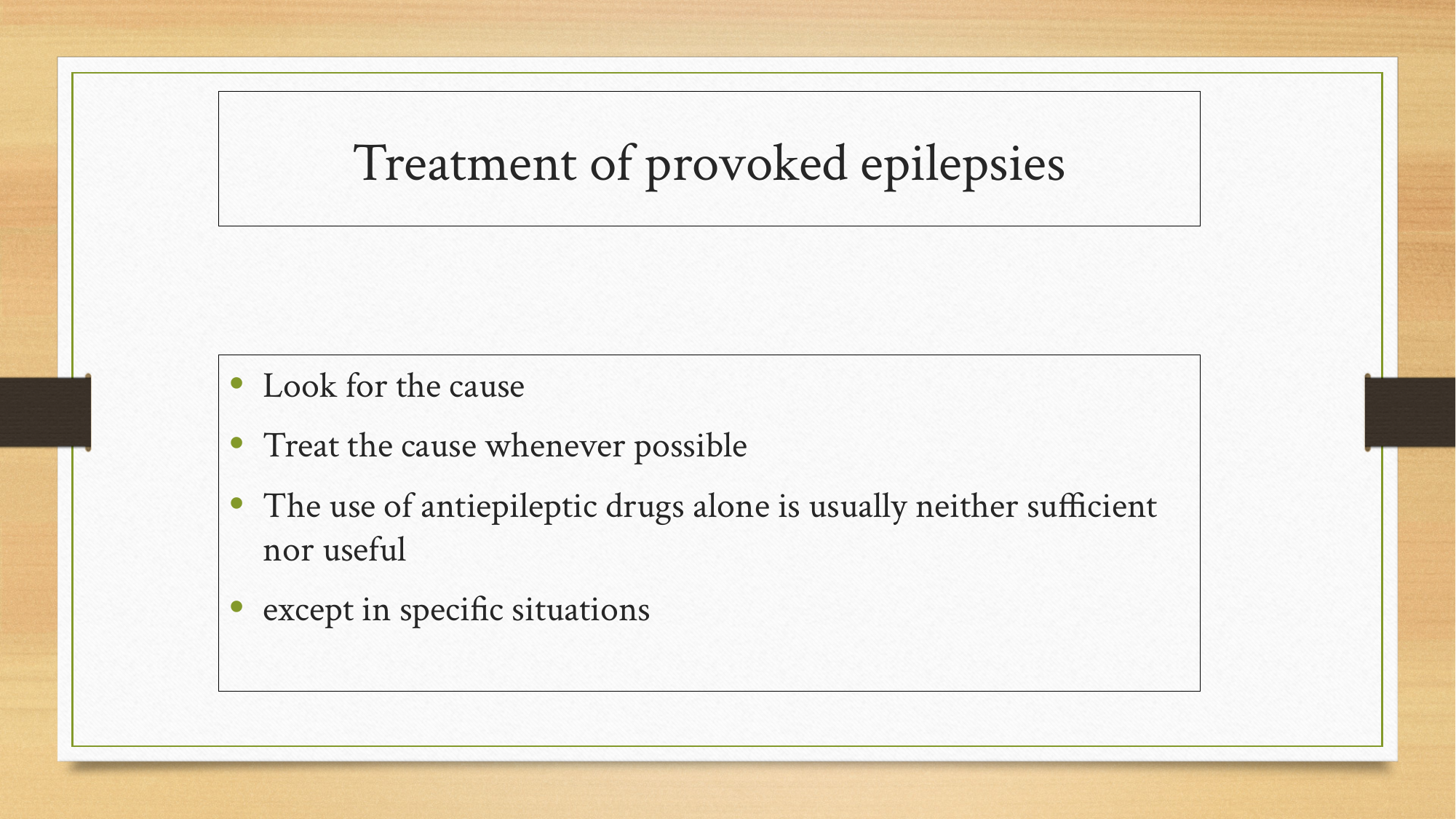

Treatment of provoked epilepsies
Look for the cause
Treat the cause whenever possible
The use of antiepileptic drugs alone is usually neither sufficient nor useful
except in specific situations